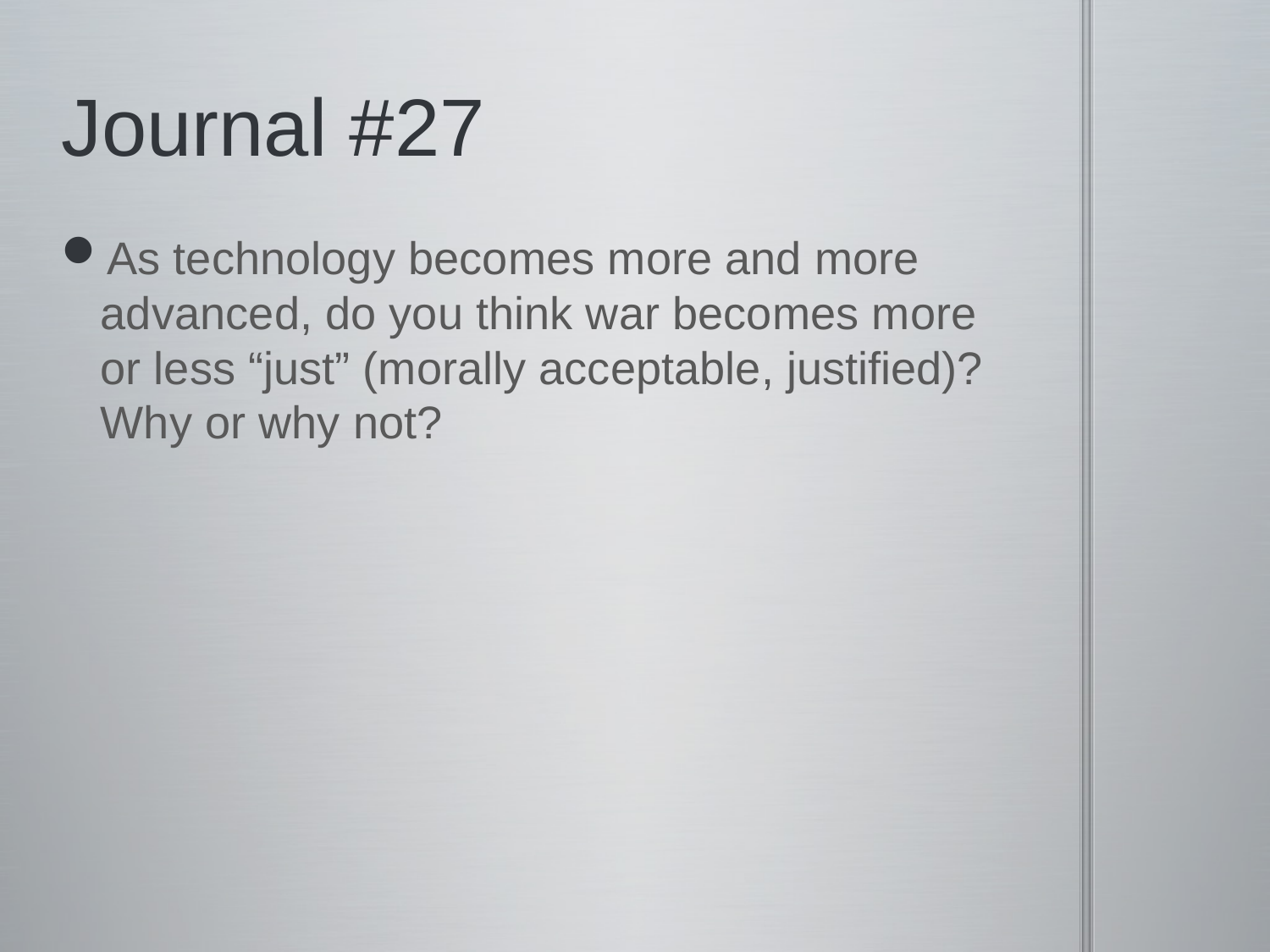

# Journal #27
As technology becomes more and more advanced, do you think war becomes more or less “just” (morally acceptable, justified)? Why or why not?